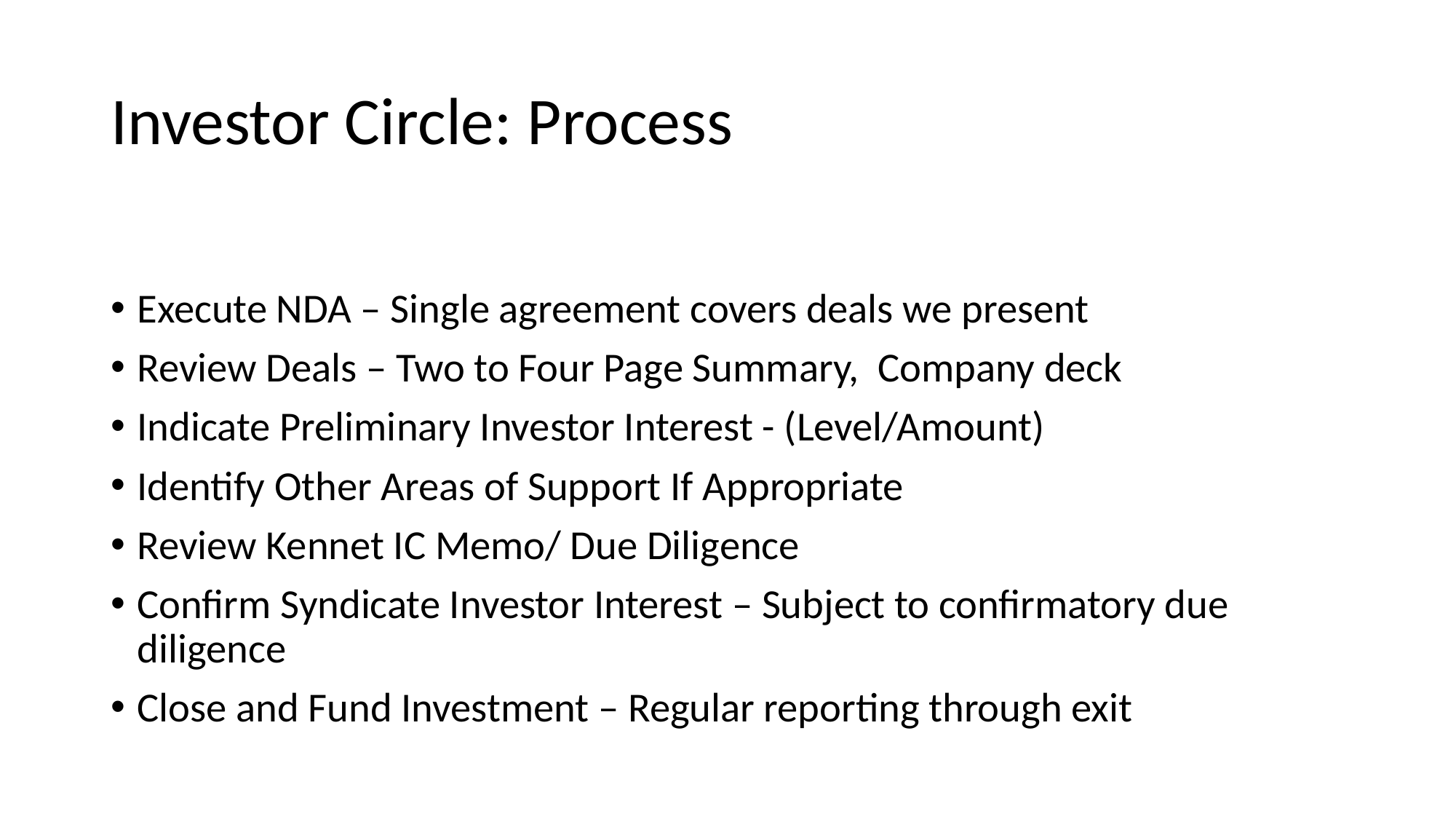

# Investor Circle: Process

Execute NDA – Single agreement covers deals we present
Review Deals – Two to Four Page Summary,  Company deck
Indicate Preliminary Investor Interest - (Level/Amount)
Identify Other Areas of Support If Appropriate
Review Kennet IC Memo/ Due Diligence
Confirm Syndicate Investor Interest – Subject to confirmatory due diligence
Close and Fund Investment – Regular reporting through exit